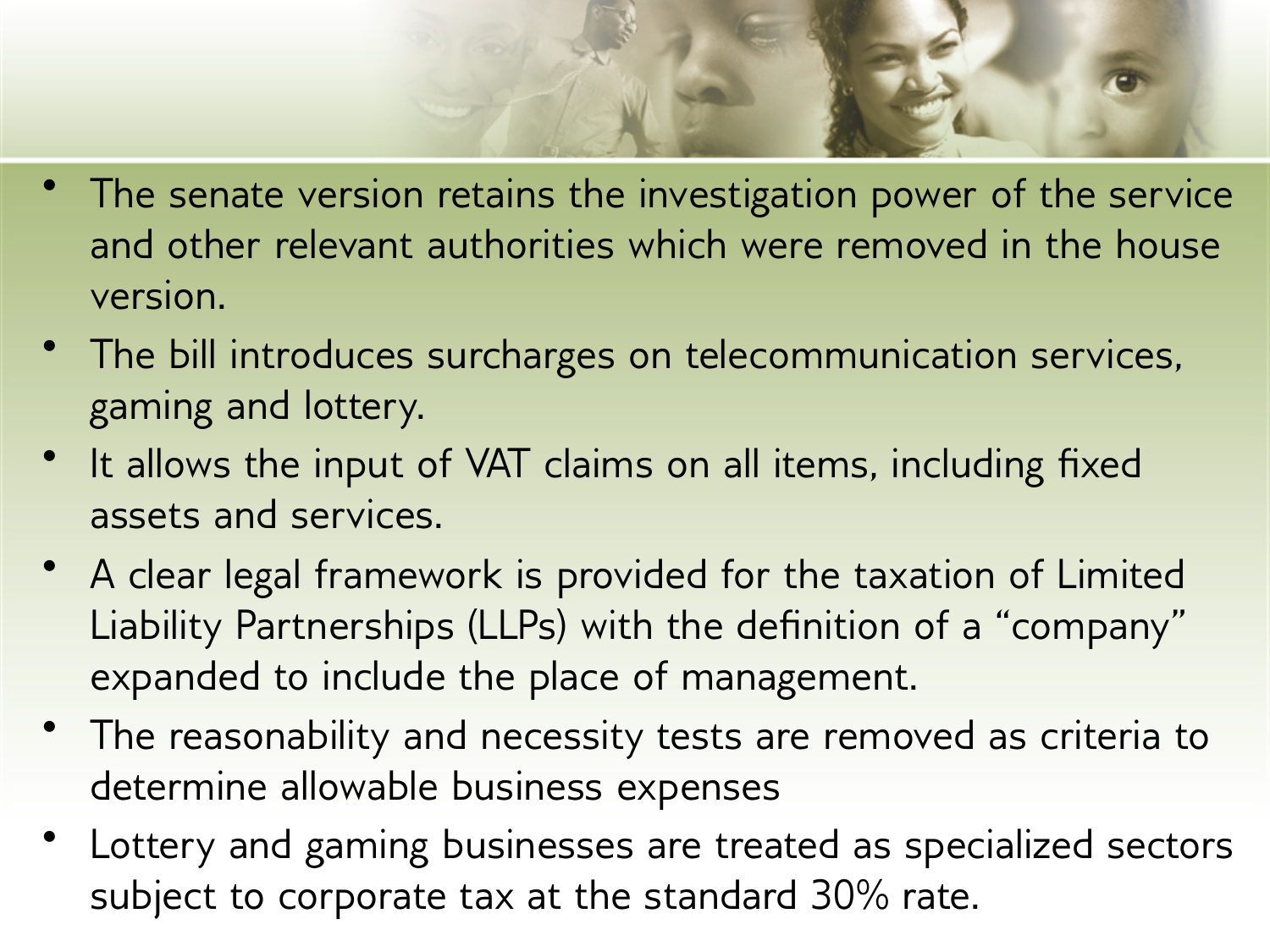

The senate version retains the investigation power of the service and other relevant authorities which were removed in the house version.
The bill introduces surcharges on telecommunication services, gaming and lottery.
It allows the input of VAT claims on all items, including fixed assets and services.
A clear legal framework is provided for the taxation of Limited Liability Partnerships (LLPs) with the definition of a “company” expanded to include the place of management.
The reasonability and necessity tests are removed as criteria to determine allowable business expenses
Lottery and gaming businesses are treated as specialized sectors subject to corporate tax at the standard 30% rate.